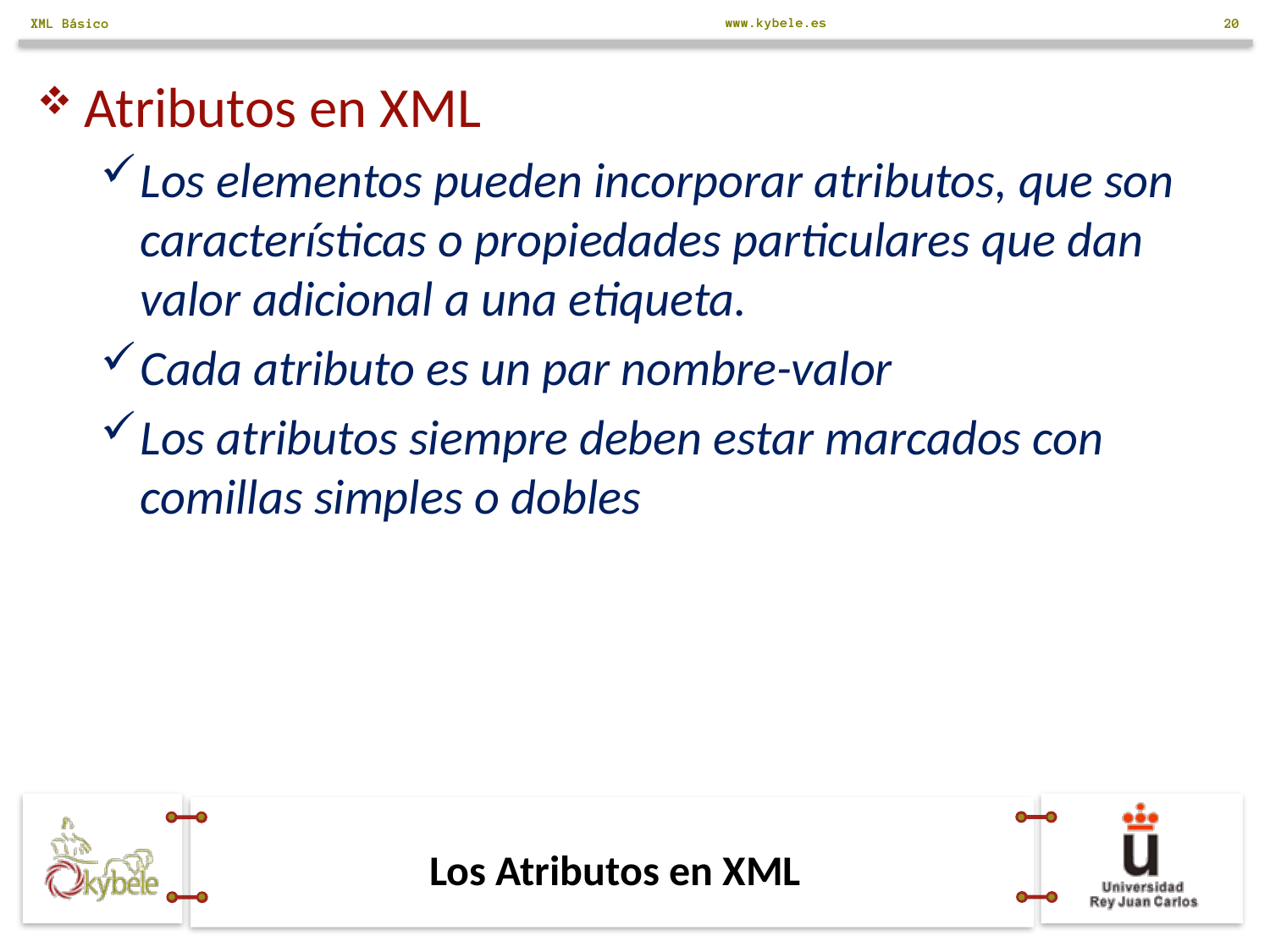

XML Básico
20
Atributos en XML
Los elementos pueden incorporar atributos, que son características o propiedades particulares que dan valor adicional a una etiqueta.
Cada atributo es un par nombre-valor
Los atributos siempre deben estar marcados con comillas simples o dobles

# Los Atributos en XML